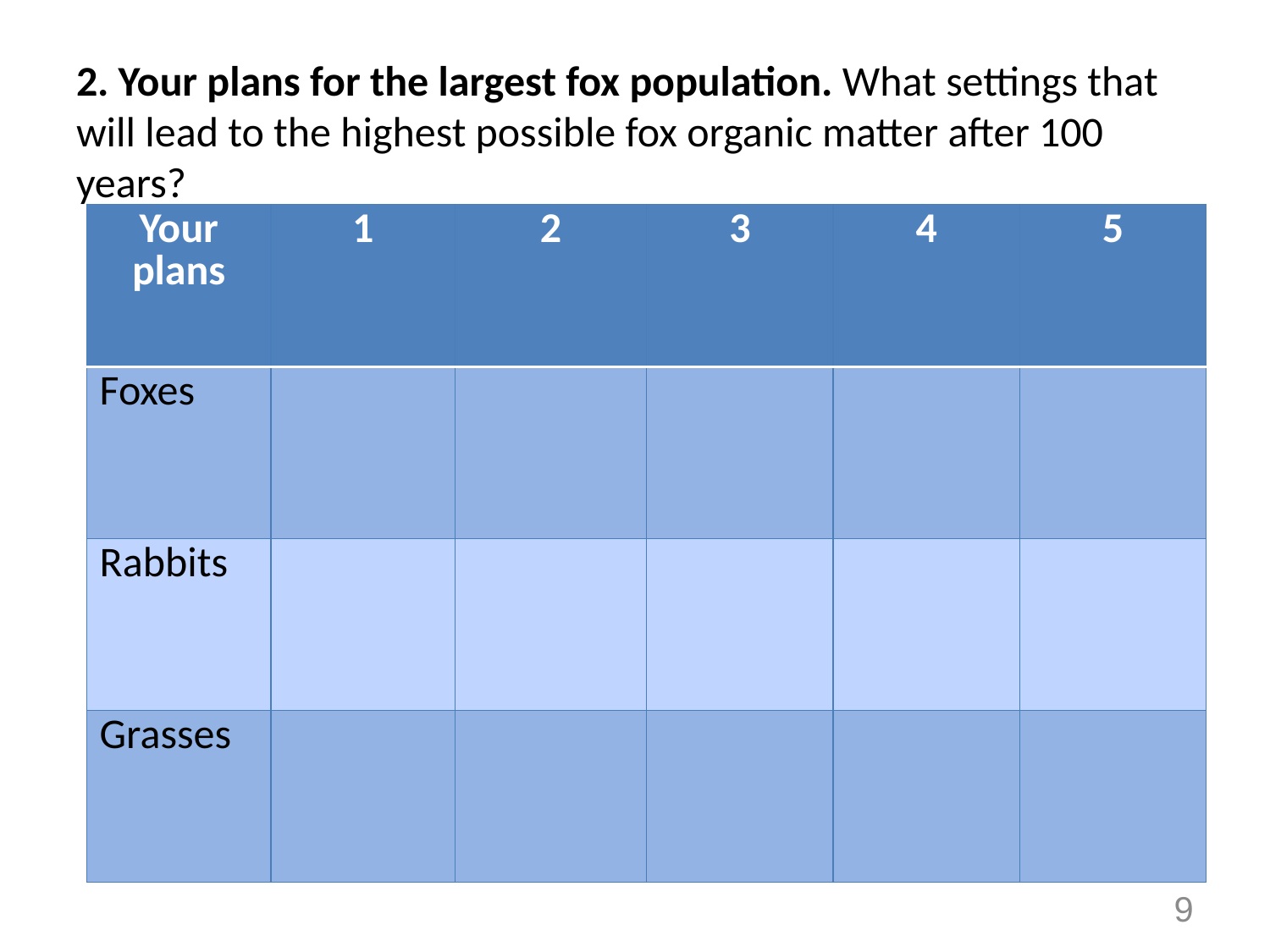

# 2. Your plans for the largest fox population. What settings that will lead to the highest possible fox organic matter after 100 years?
| Your plans | 1 | 2 | 3 | 4 | 5 |
| --- | --- | --- | --- | --- | --- |
| Foxes |  |  |  |  |  |
| Rabbits |  |  |  |  |  |
| Grasses |  |  |  |  |  |
9